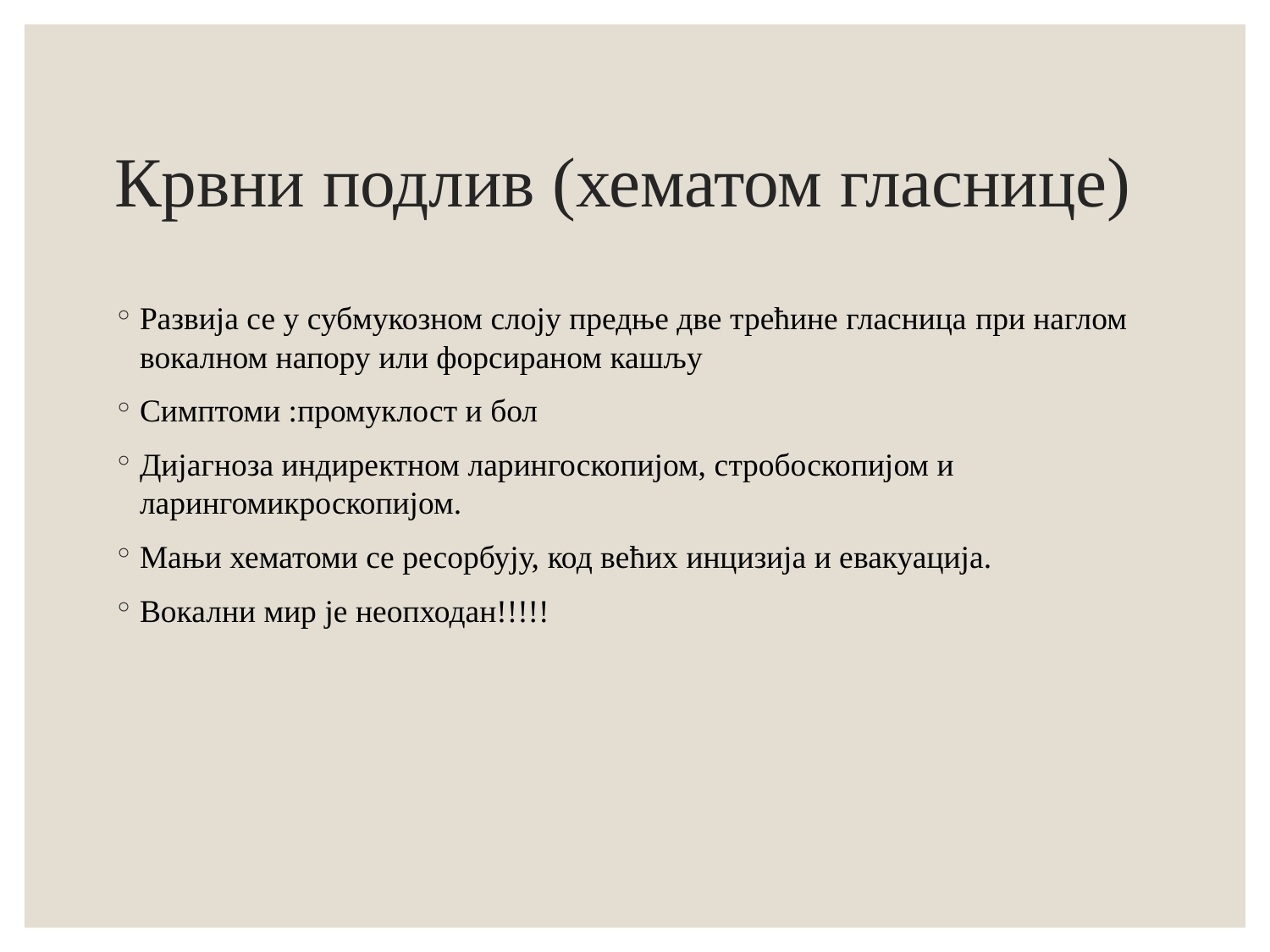

# Крвни подлив (хематом гласнице)
Развија се у субмукозном слоју предње две трећине гласница при наглом вокалном напору или форсираном кашљу
Симптоми :промуклост и бол
Дијагноза индиректном ларингоскопијом, стробоскопијом и ларингомикроскопијом.
Мањи хематоми се ресорбују, код већих инцизија и евакуација.
Вокални мир је неопходан!!!!!